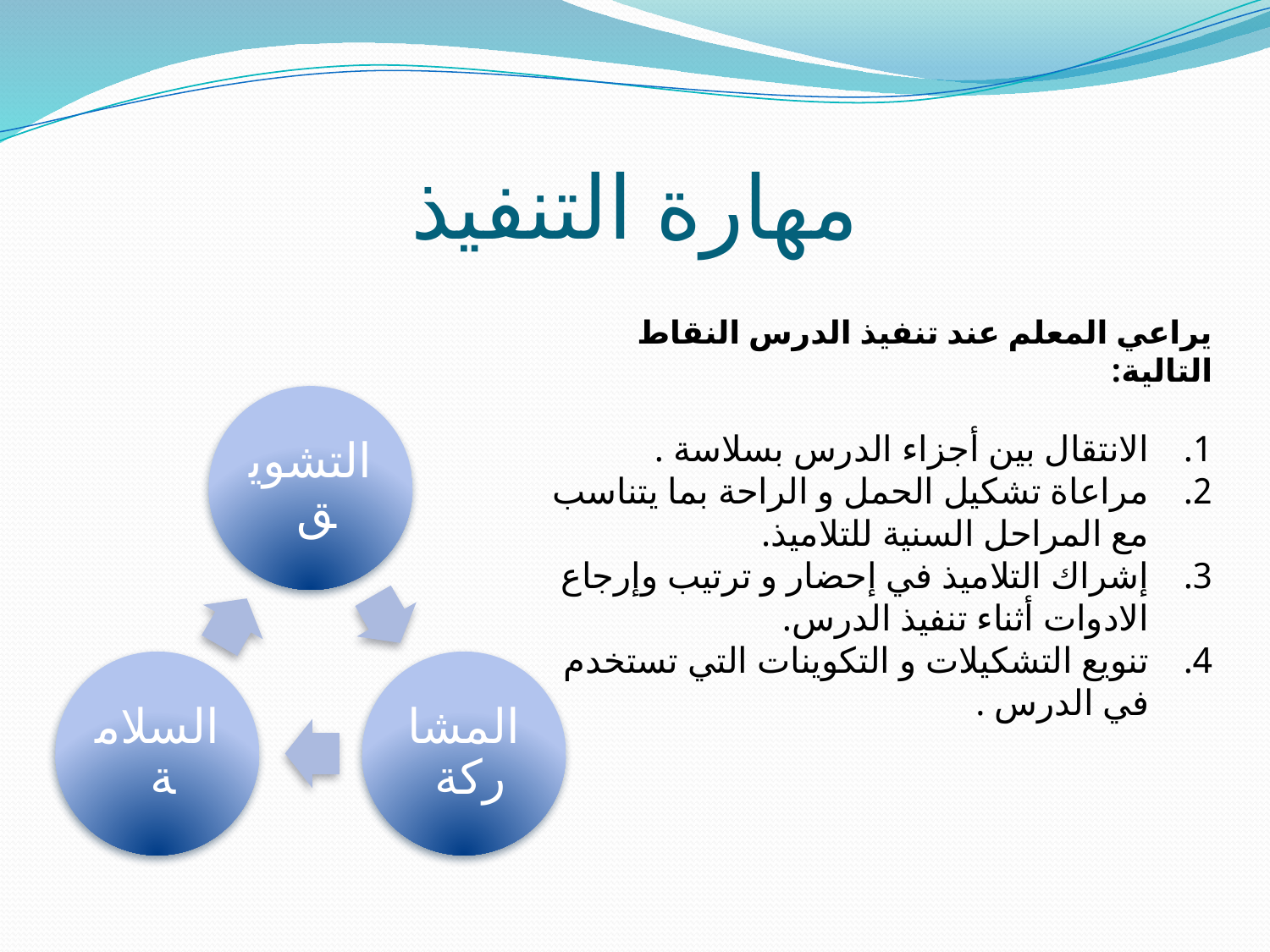

# مهارة التنفيذ
يراعي المعلم عند تنفيذ الدرس النقاط التالية:

الانتقال بين أجزاء الدرس بسلاسة .
مراعاة تشكيل الحمل و الراحة بما يتناسب مع المراحل السنية للتلاميذ.
إشراك التلاميذ في إحضار و ترتيب وإرجاع الادوات أثناء تنفيذ الدرس.
تنويع التشكيلات و التكوينات التي تستخدم في الدرس .
التشويق

المشاركة

السلامة